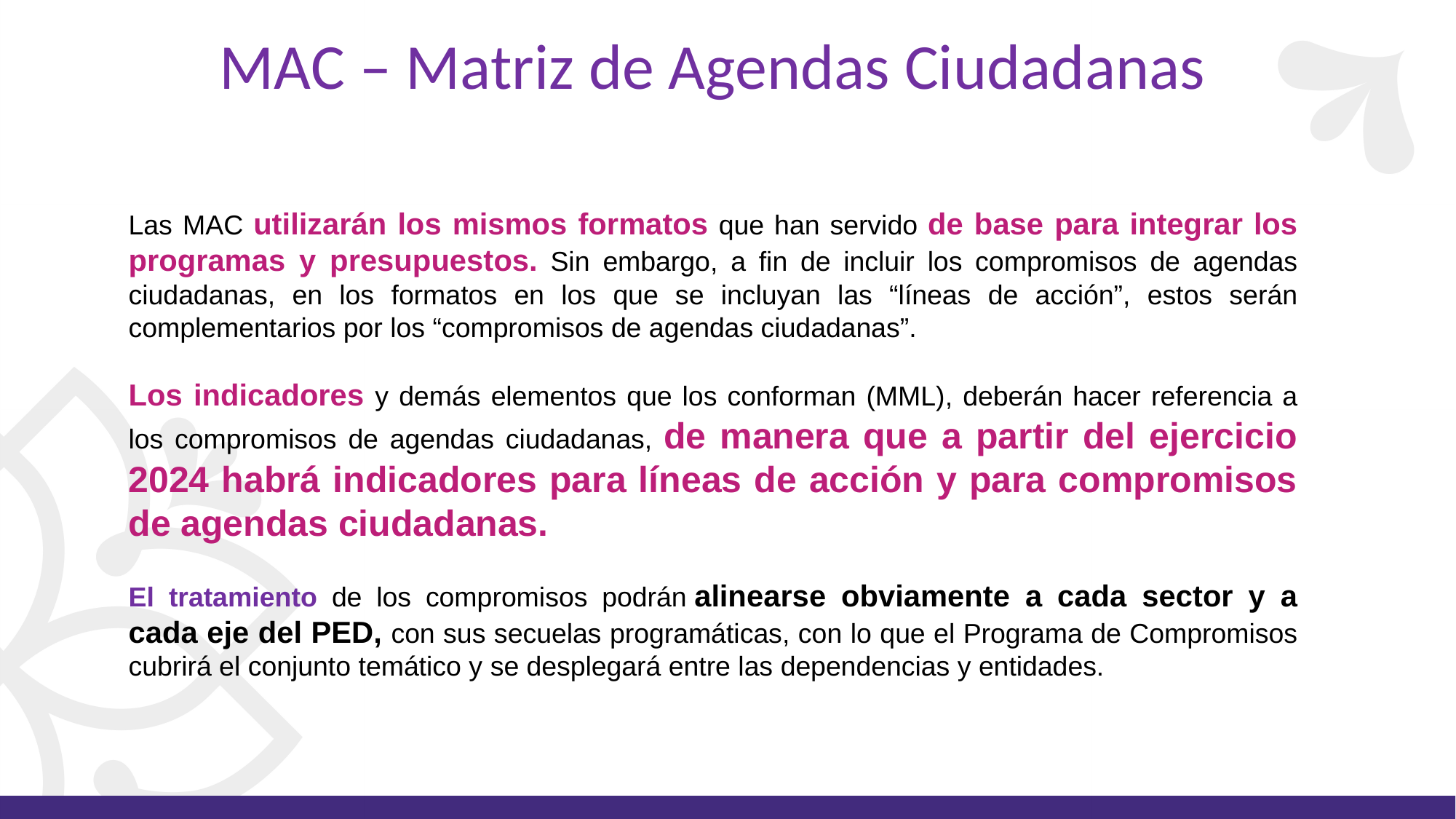

# MAC – Matriz de Agendas Ciudadanas
Las MAC utilizarán los mismos formatos que han servido de base para integrar los programas y presupuestos. Sin embargo, a fin de incluir los compromisos de agendas ciudadanas, en los formatos en los que se incluyan las “líneas de acción”, estos serán complementarios por los “compromisos de agendas ciudadanas”.

Los indicadores y demás elementos que los conforman (MML), deberán hacer referencia a los compromisos de agendas ciudadanas, de manera que a partir del ejercicio 2024 habrá indicadores para líneas de acción y para compromisos de agendas ciudadanas.

El tratamiento de los compromisos podrán alinearse obviamente a cada sector y a cada eje del PED, con sus secuelas programáticas, con lo que el Programa de Compromisos cubrirá el conjunto temático y se desplegará entre las dependencias y entidades.